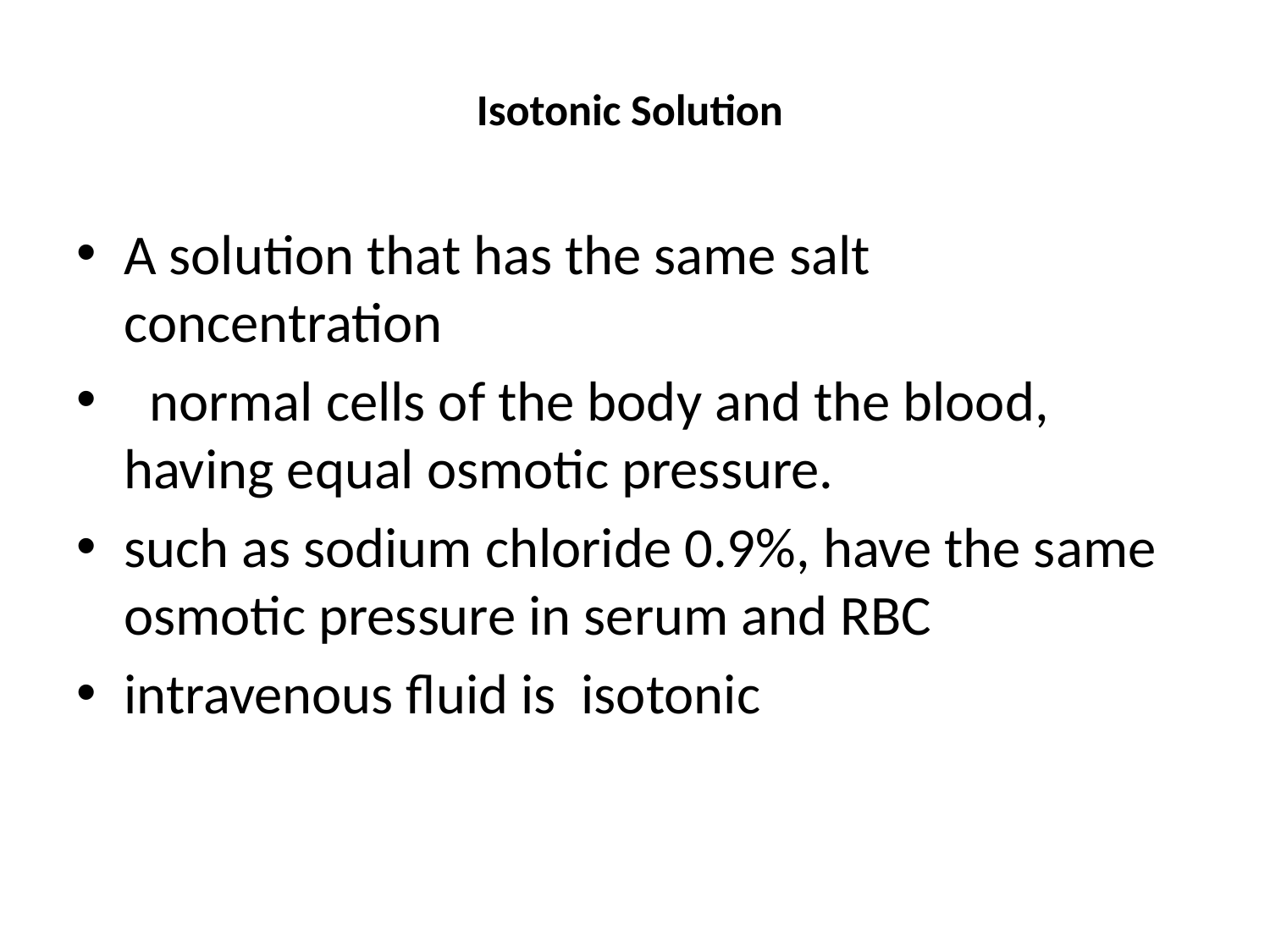

# Isotonic Solution
A solution that has the same salt concentration
  normal cells of the body and the blood, having equal osmotic pressure.
such as sodium chloride 0.9%, have the same osmotic pressure in serum and RBC
intravenous fluid is  isotonic